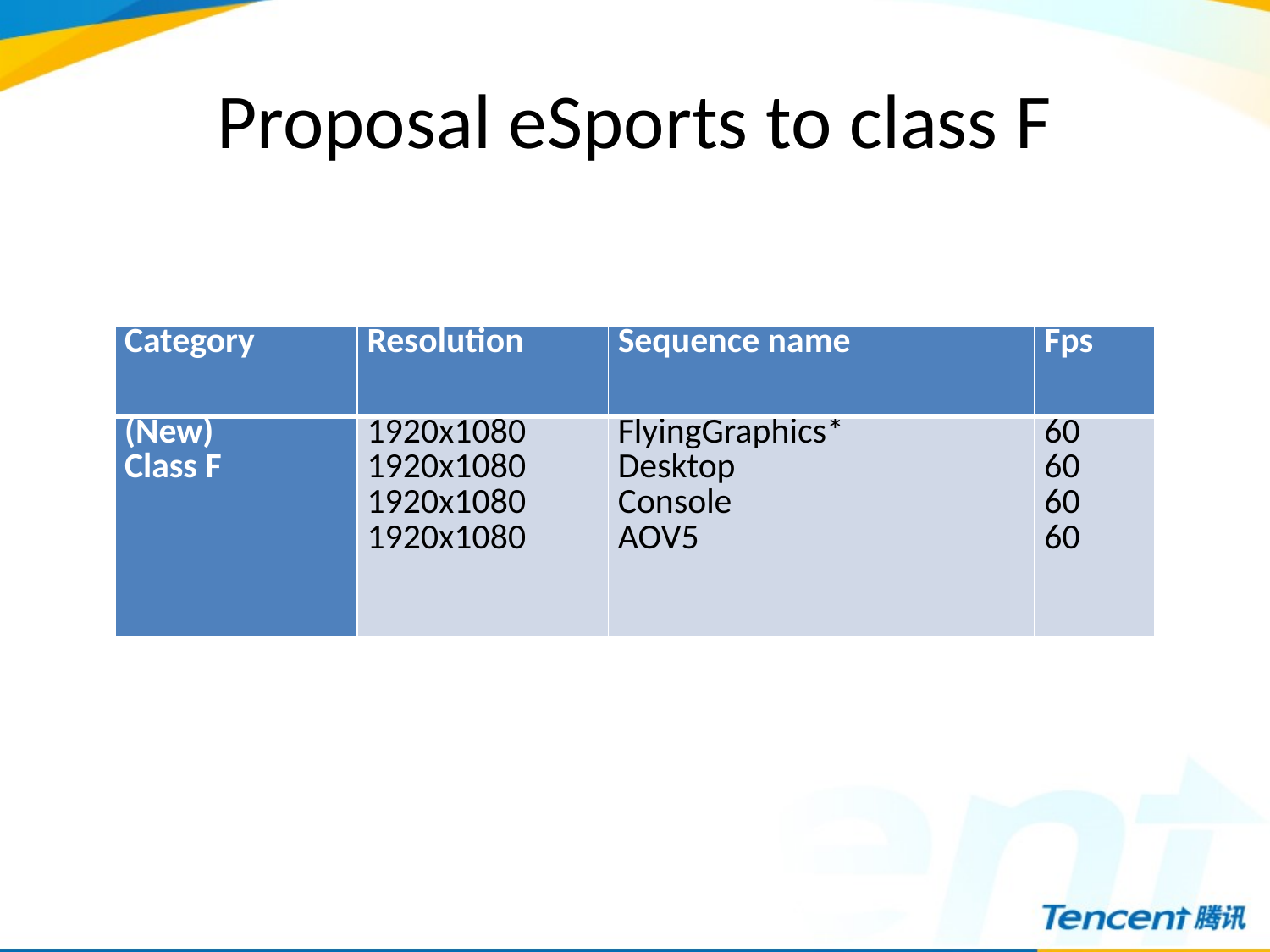

# Proposal eSports to class F
| Category | Resolution | Sequence name | Fps |
| --- | --- | --- | --- |
| (New) Class F | 1920x1080 1920x1080 1920x1080 1920x1080 | FlyingGraphics\* Desktop Console AOV5 | 60 60 60 60 |